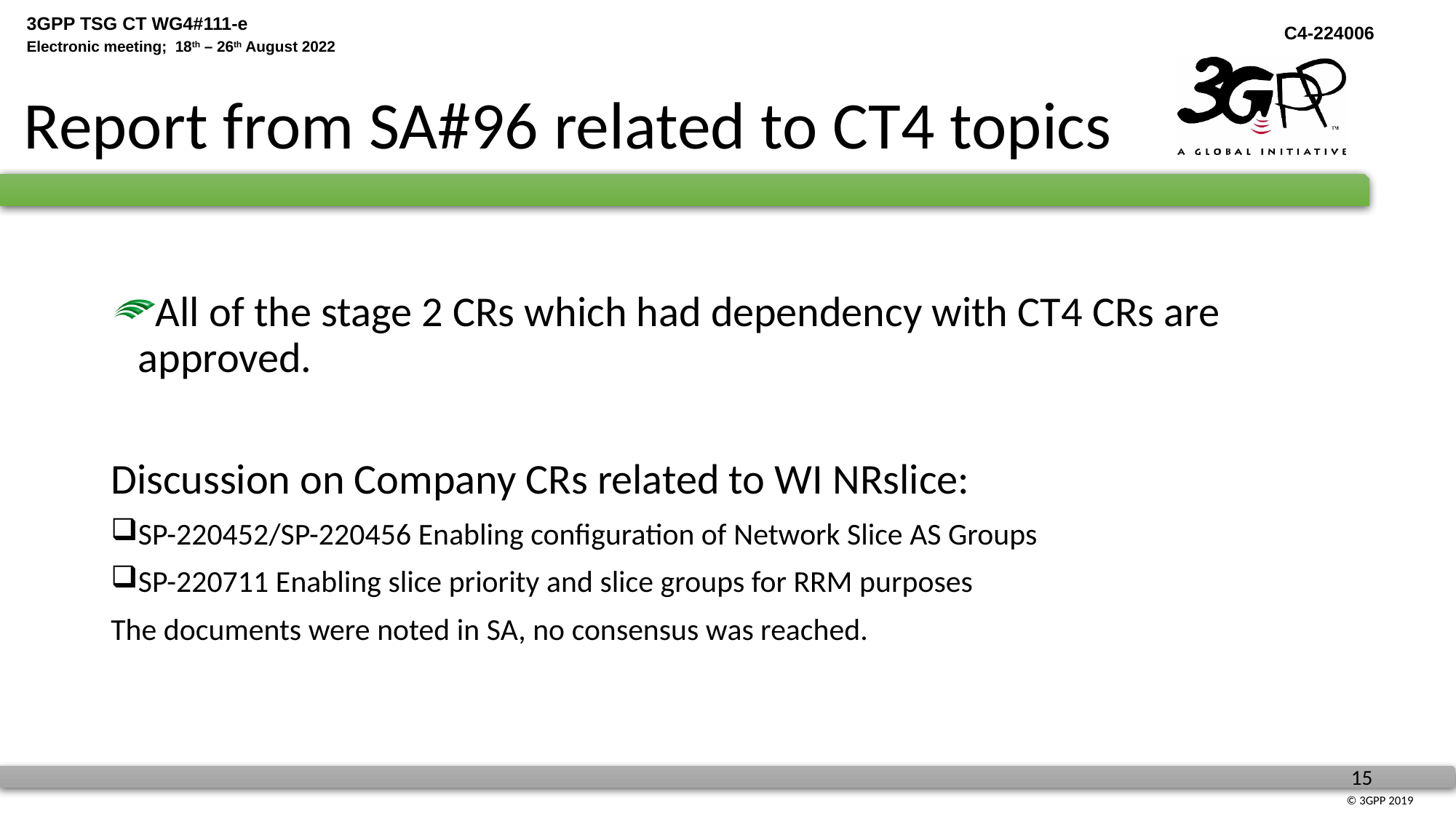

# Report from SA#96 related to CT4 topics

All of the stage 2 CRs which had dependency with CT4 CRs are approved.

Discussion on Company CRs related to WI NRslice:
SP-220452/SP-220456 Enabling configuration of Network Slice AS Groups
SP-220711 Enabling slice priority and slice groups for RRM purposes
The documents were noted in SA, no consensus was reached.